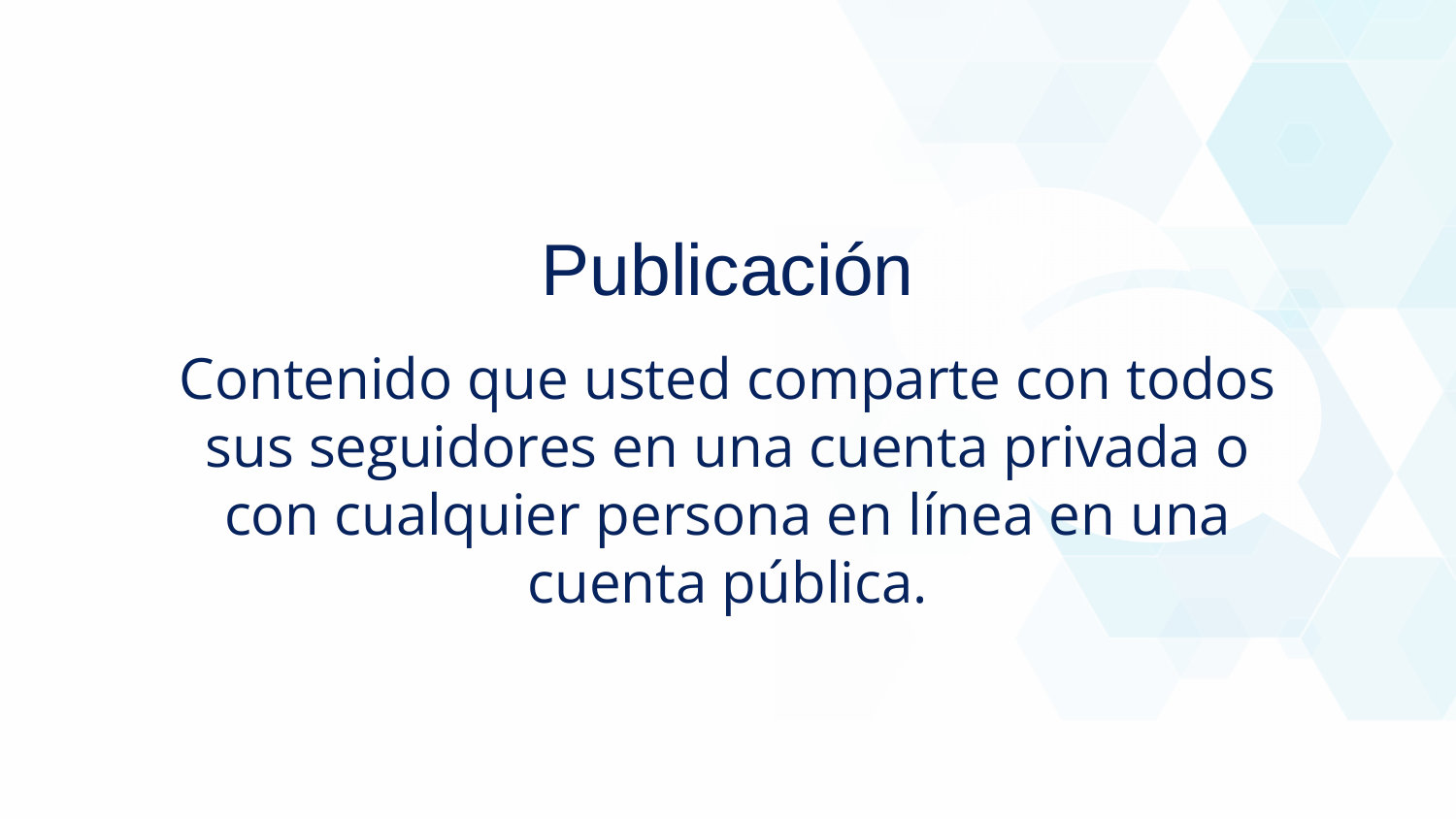

Publicación
Contenido que usted comparte con todos sus seguidores en una cuenta privada o con cualquier persona en línea en una cuenta pública.